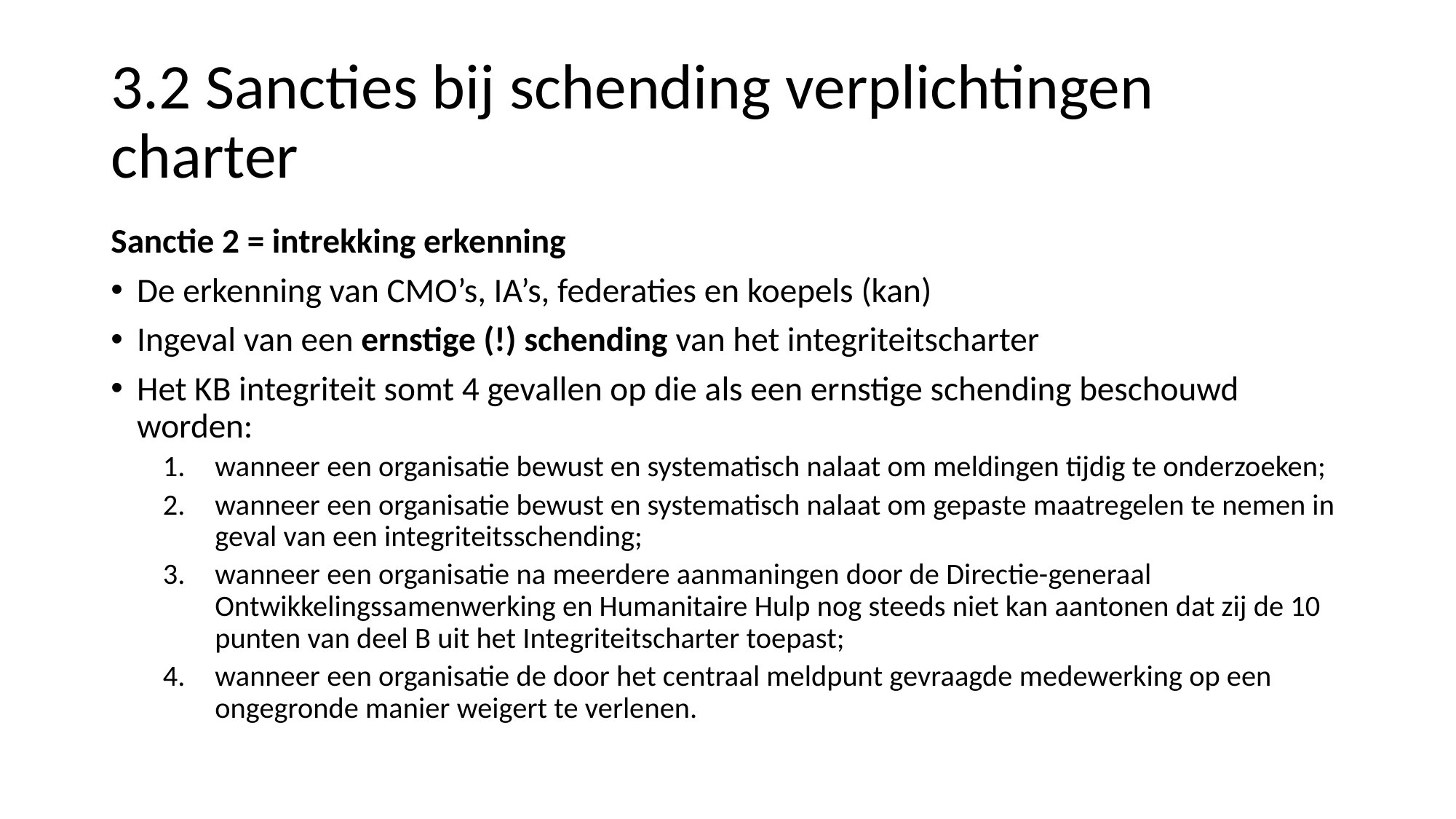

# 3.2 Sancties bij schending verplichtingen charter
Sanctie 2 = intrekking erkenning
De erkenning van CMO’s, IA’s, federaties en koepels (kan)
Ingeval van een ernstige (!) schending van het integriteitscharter
Het KB integriteit somt 4 gevallen op die als een ernstige schending beschouwd worden:
wanneer een organisatie bewust en systematisch nalaat om meldingen tijdig te onderzoeken;
wanneer een organisatie bewust en systematisch nalaat om gepaste maatregelen te nemen in geval van een integriteitsschending;
wanneer een organisatie na meerdere aanmaningen door de Directie-generaal Ontwikkelingssamenwerking en Humanitaire Hulp nog steeds niet kan aantonen dat zij de 10 punten van deel B uit het Integriteitscharter toepast;
wanneer een organisatie de door het centraal meldpunt gevraagde medewerking op een ongegronde manier weigert te verlenen.